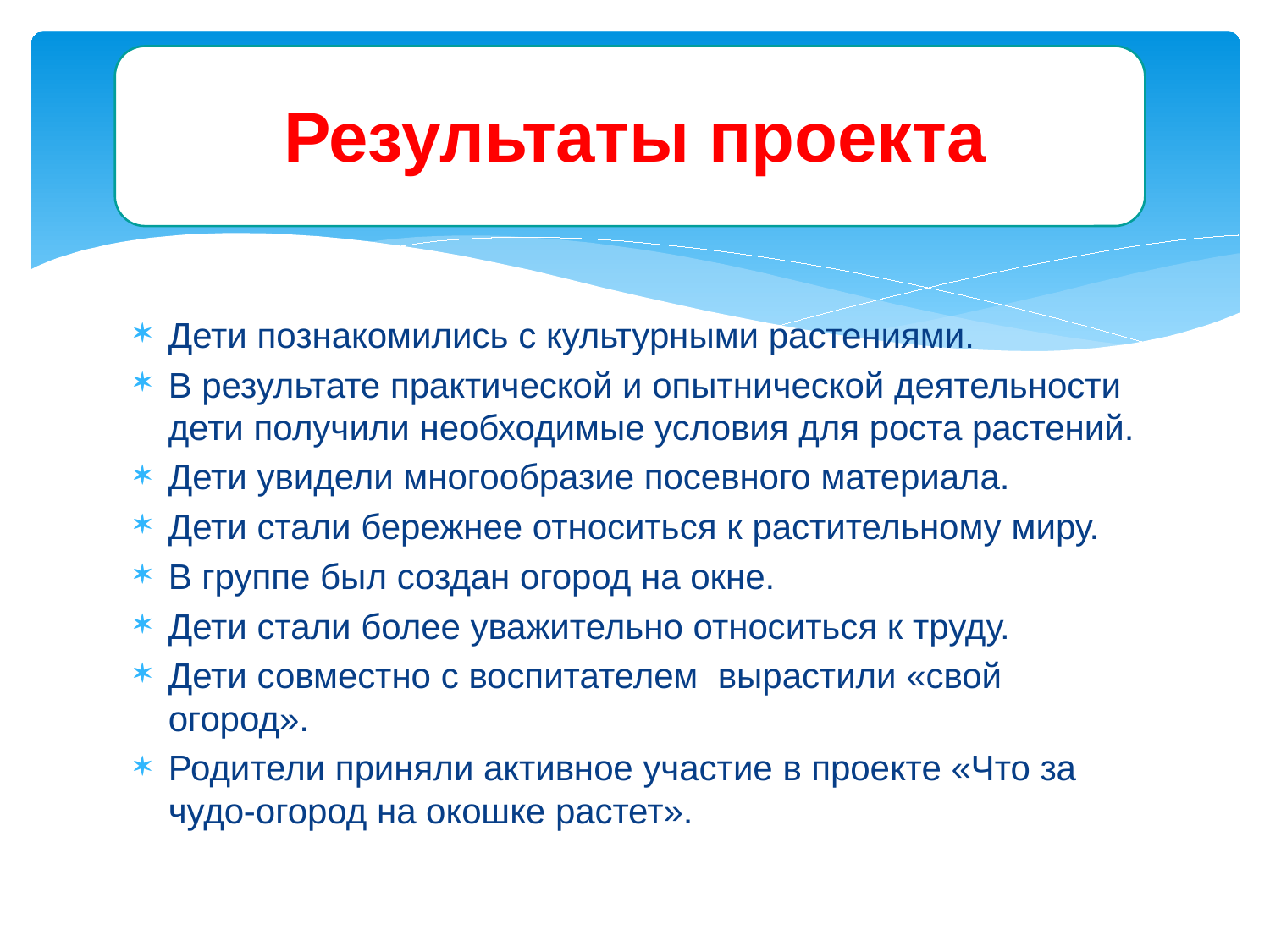

# Результаты проекта
Дети познакомились с культурными растениями.
В результате практической и опытнической деятельности дети получили необходимые условия для роста растений.
Дети увидели многообразие посевного материала.
Дети стали бережнее относиться к растительному миру.
В группе был создан огород на окне.
Дети стали более уважительно относиться к труду.
Дети совместно с воспитателем  вырастили «свой огород».
Родители приняли активное участие в проекте «Что за чудо-огород на окошке растет».